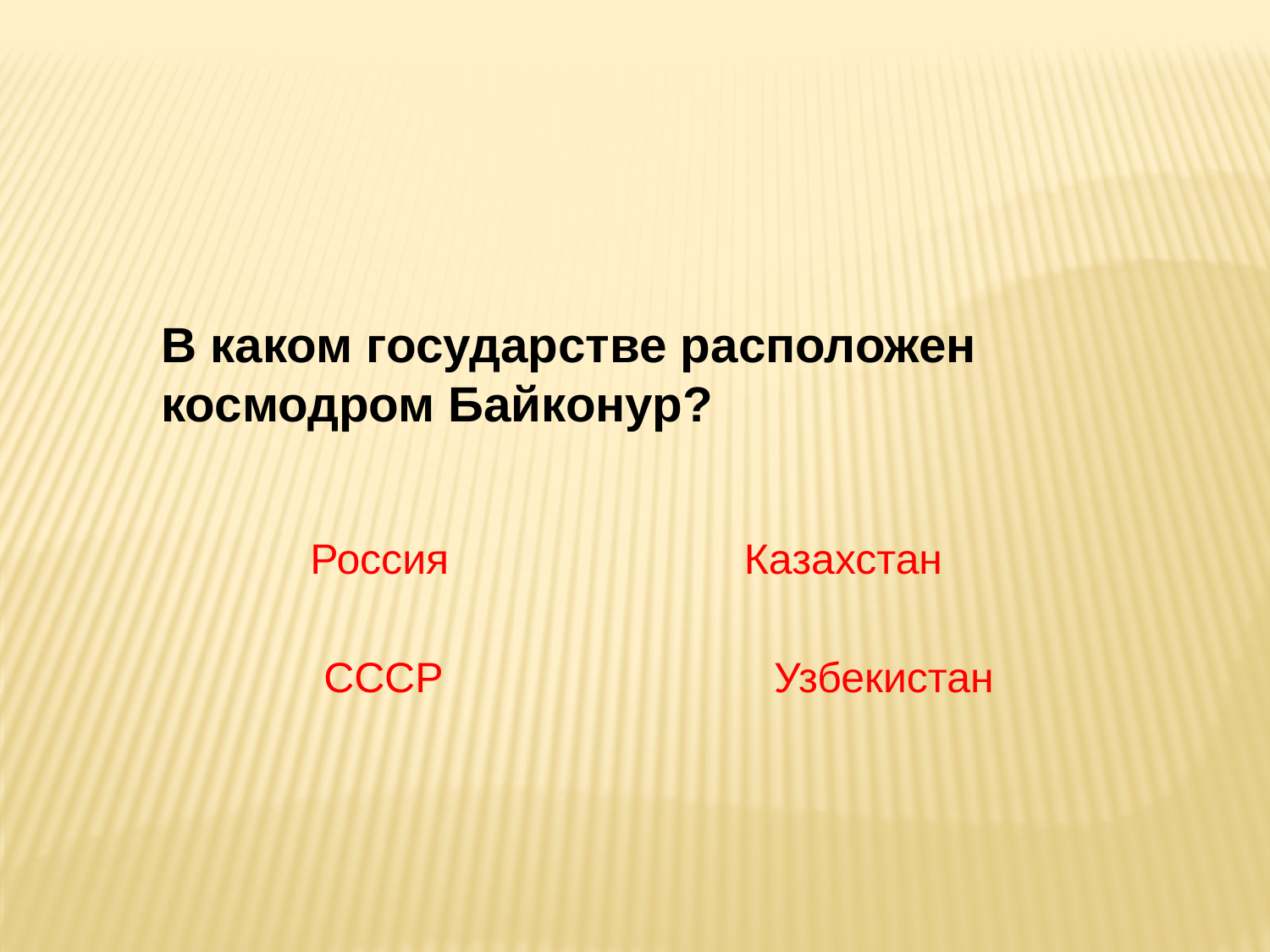

В каком государстве расположен космодром Байконур?
Россия                         Казахстан
       СССР                            Узбекистан